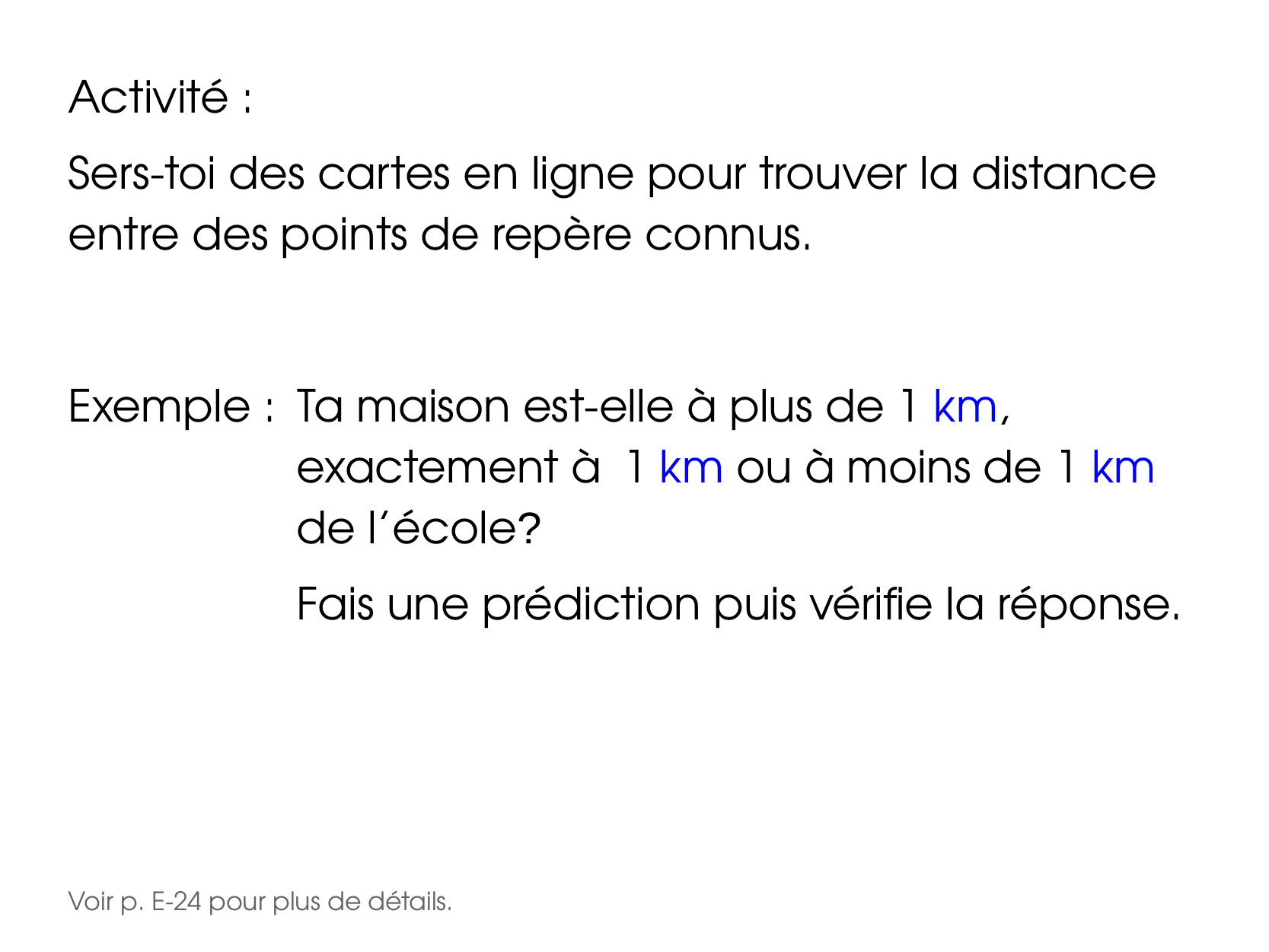

Activité :
Sers-toi des cartes en ligne pour trouver la distance entre des points de repère connus.
Exemple :  Ta maison est-elle à plus de 1 km, 				exactement à  1 km ou à moins de 1 km
		de l’école?
 		Fais une prédiction puis vérifie la réponse.
Voir p. E-24 pour plus de détails.